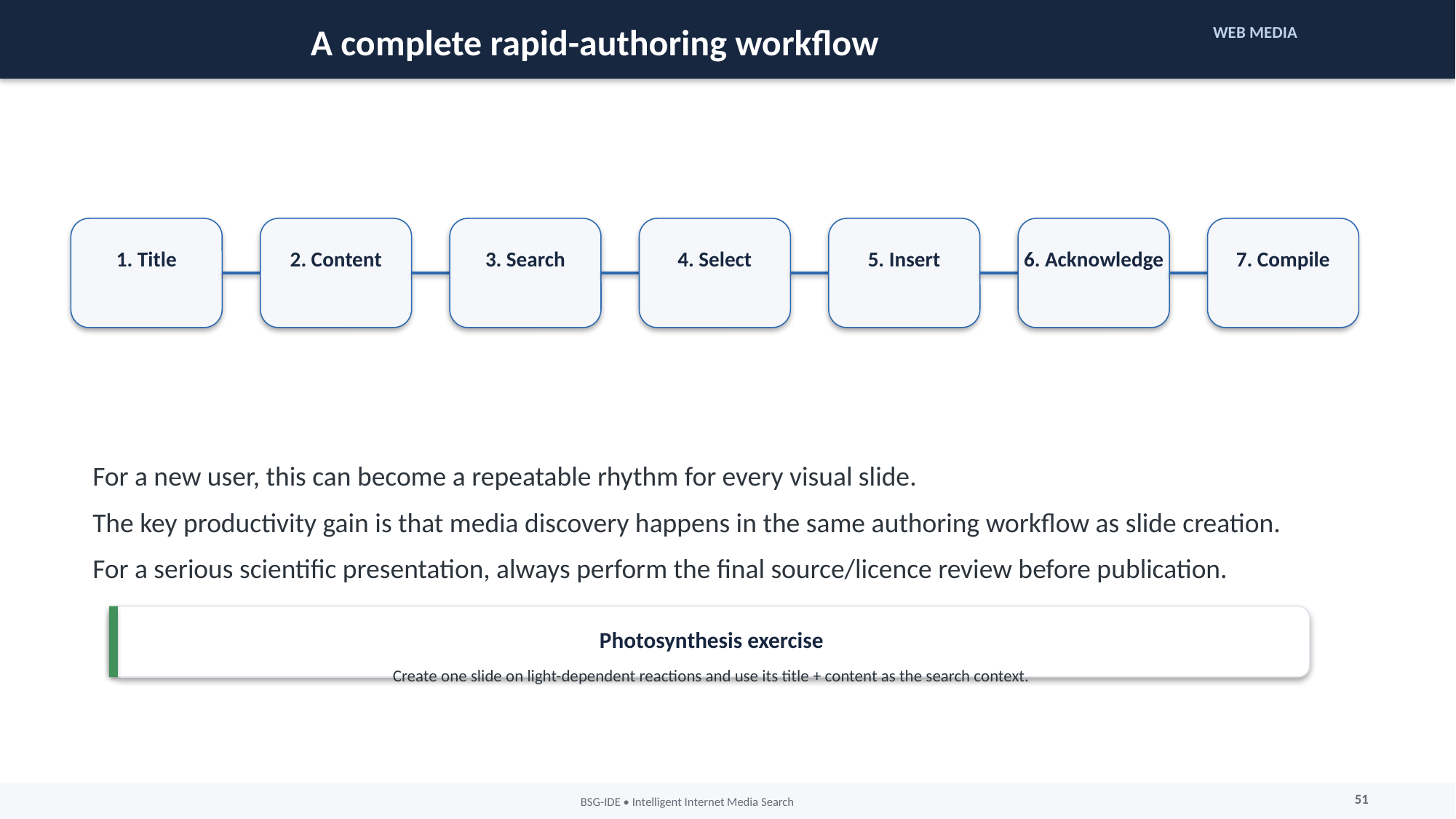

A complete rapid-authoring workflow
WEB MEDIA

1. Title
2. Content
3. Search
4. Select
5. Insert
6. Acknowledge
7. Compile
For a new user, this can become a repeatable rhythm for every visual slide.
The key productivity gain is that media discovery happens in the same authoring workflow as slide creation.
For a serious scientific presentation, always perform the final source/licence review before publication.

Photosynthesis exercise
Create one slide on light-dependent reactions and use its title + content as the search context.

51
BSG-IDE • Intelligent Internet Media Search